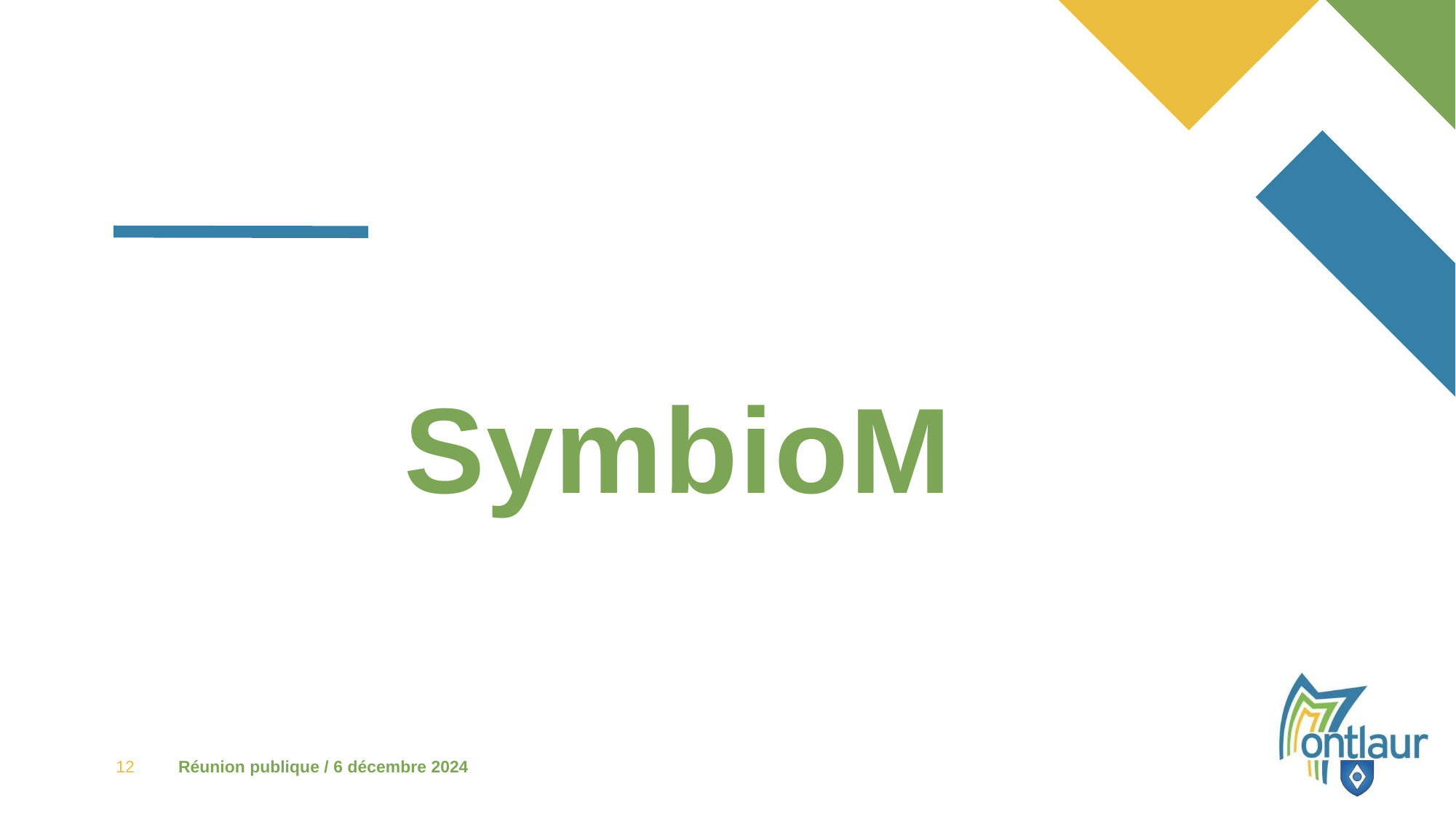

# SymbioM
12
Réunion publique / 6 décembre 2024